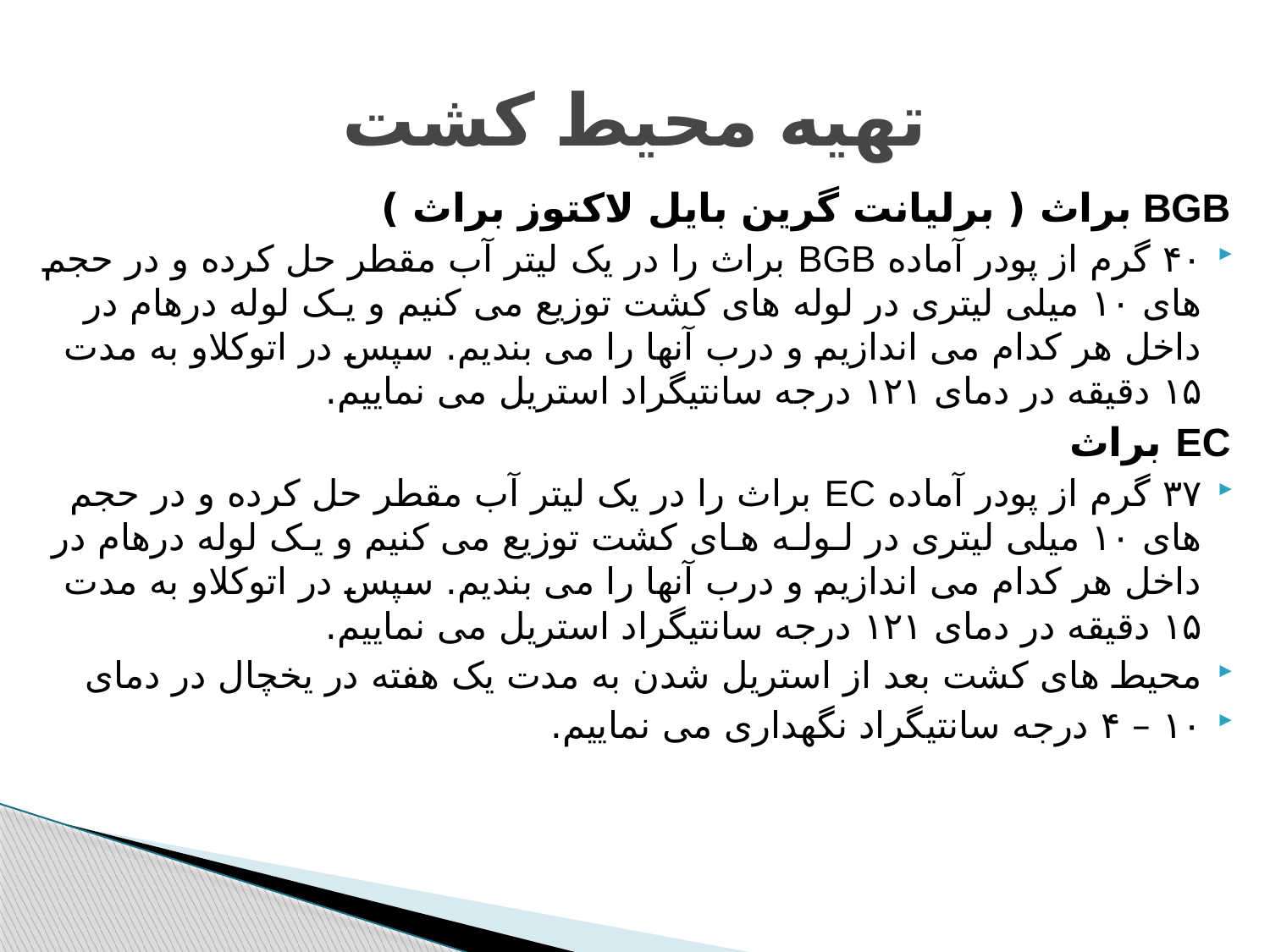

# تهیه محیط کشت
BGB براث ( برلیانت گرین بایل لاکتوز براث )
۴۰ گرم از پودر آماده BGB براث را در یک لیتر آب مقطر حل کرده و در حجم های ۱۰ میلی لیتری در لوله های کشت توزیع می کنیم و یـک لوله درهام در داخل هر کدام می اندازیم و درب آنها را می بندیم. سپس در اتوکلاو به مدت ۱۵ دقیقه در دمای ۱۲۱ درجه سانتیگراد استریل می نماییم.
EC براث
۳۷ گرم از پودر آماده EC براث را در یک لیتر آب مقطر حل کرده و در حجم های ۱۰ میلی لیتری در لـولـه هـای کشت توزیع می کنیم و یـک لوله درهام در داخل هر کدام می اندازیم و درب آنها را می بندیم. سپس در اتوکلاو به مدت ۱۵ دقیقه در دمای ۱۲۱ درجه سانتیگراد استریل می نماییم.
محیط های کشت بعد از استریل شدن به مدت یک هفته در یخچال در دمای
۱۰ – ۴ درجه سانتیگراد نگهداری می نماییم.